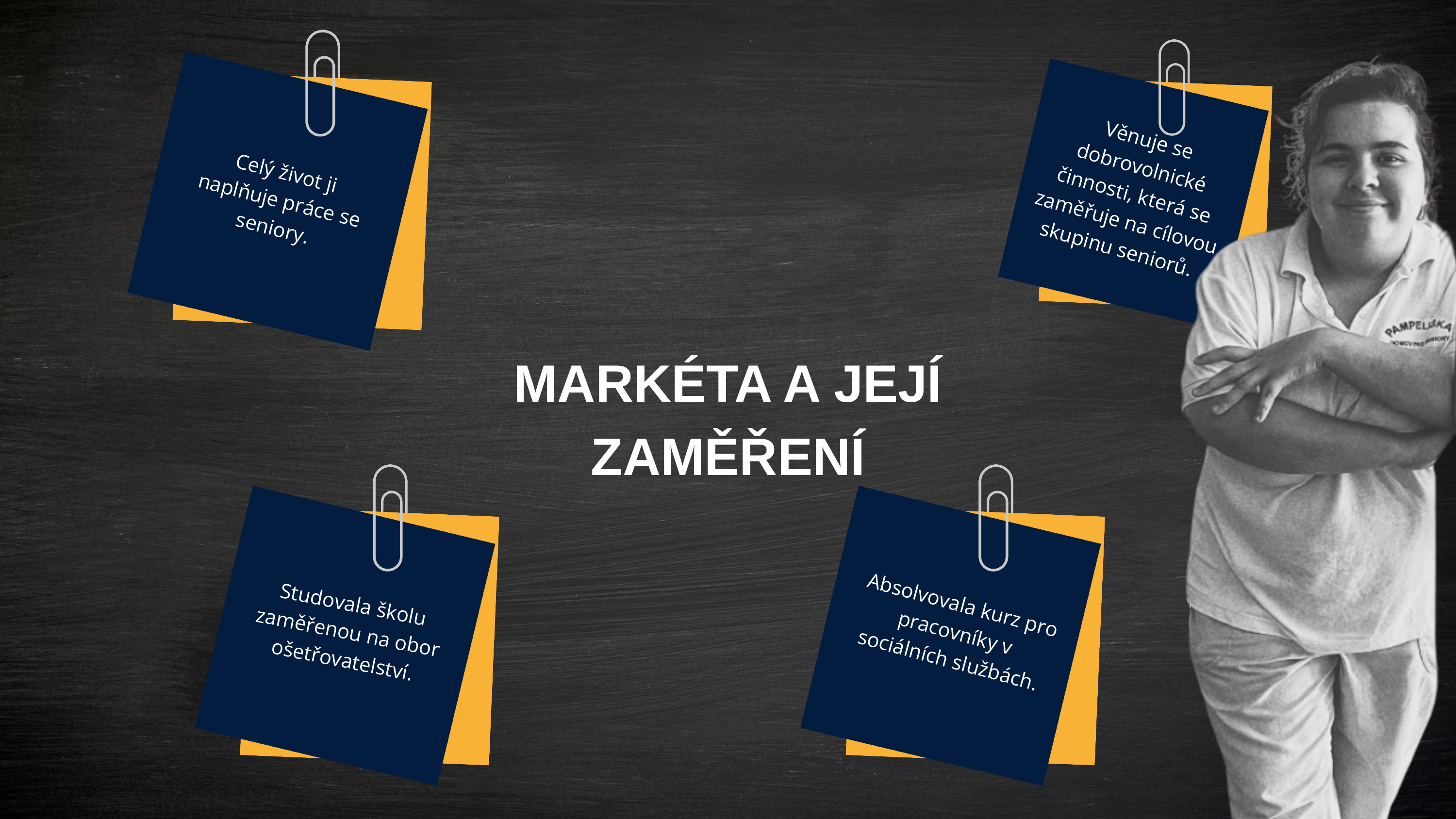

Věnuje se dobrovolnické činnosti, která se zaměřuje na cílovou skupinu seniorů.

Celý život ji naplňuje práce se seniory.

MARKÉTA A JEJÍ ZAMĚŘENÍ

Studovala školu zaměřenou na obor ošetřovatelství.
Absolvovala kurz pro pracovníky v sociálních službách.